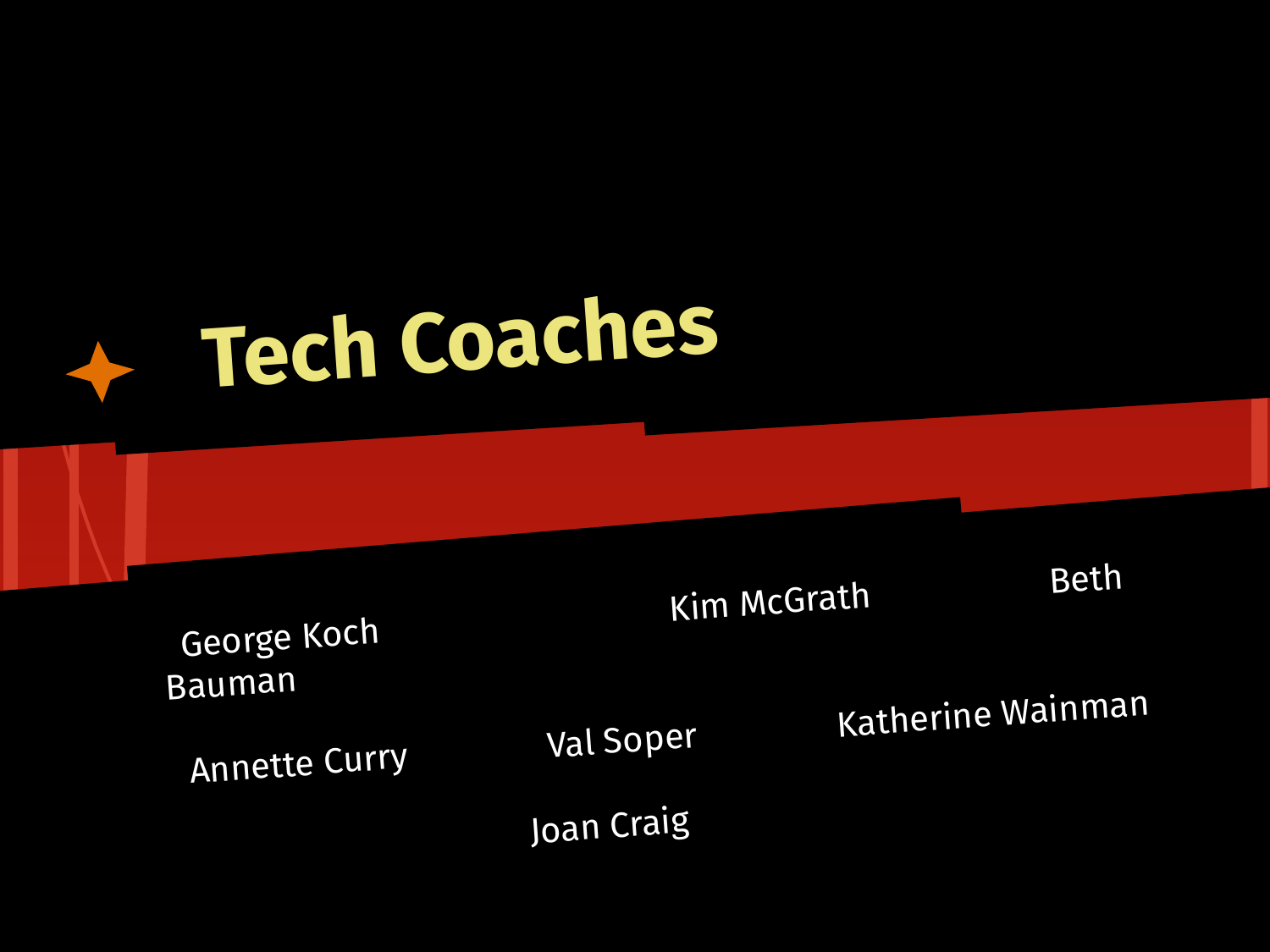

# Tech Coaches
George Koch			Kim McGrath		Beth Bauman

Annette Curry               Val Soper               Katherine Wainman

                                    Joan Craig